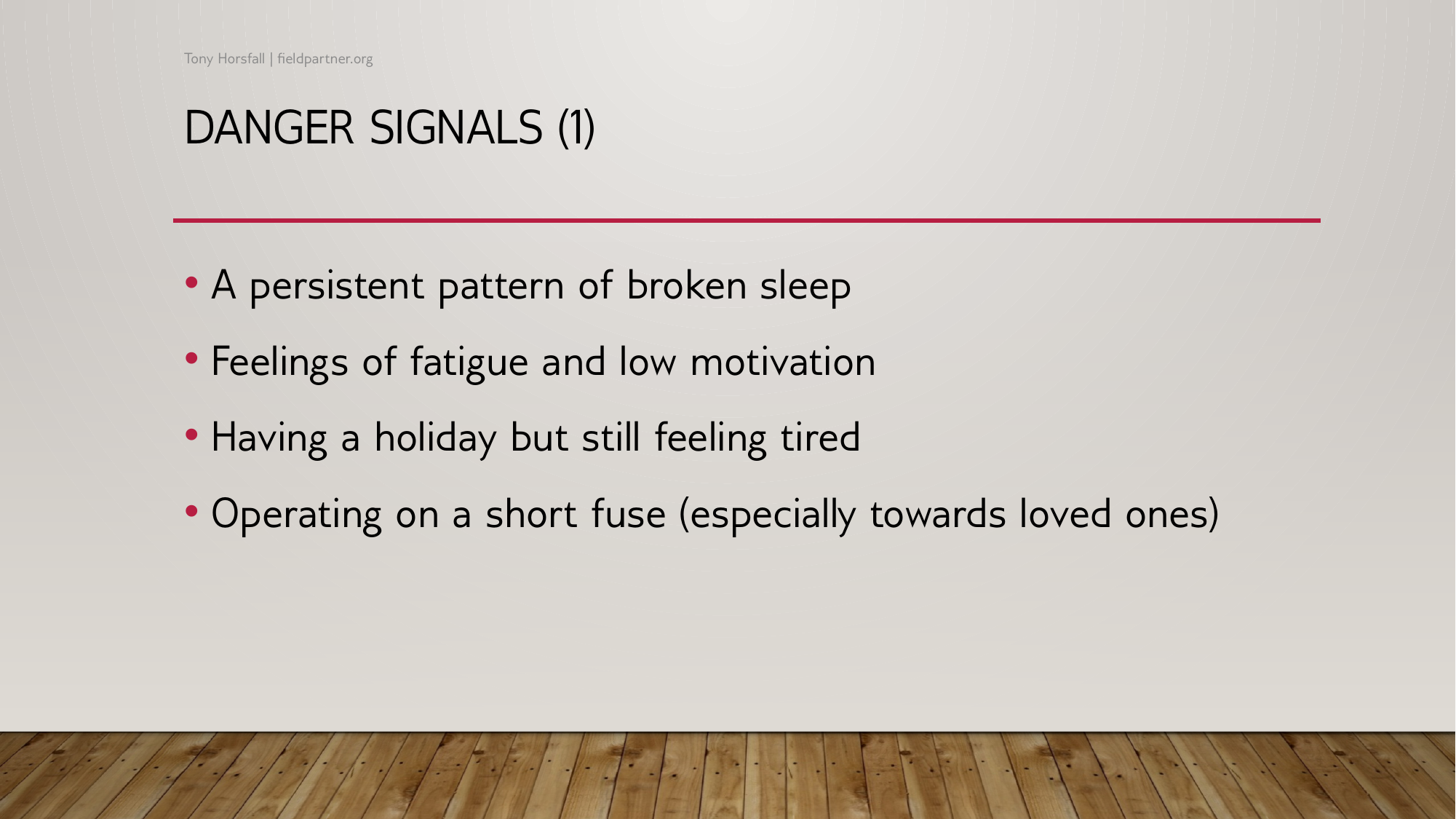

Tony Horsfall | fieldpartner.org
# DANGER SIGNALS (1)
A persistent pattern of broken sleep
Feelings of fatigue and low motivation
Having a holiday but still feeling tired
Operating on a short fuse (especially towards loved ones)